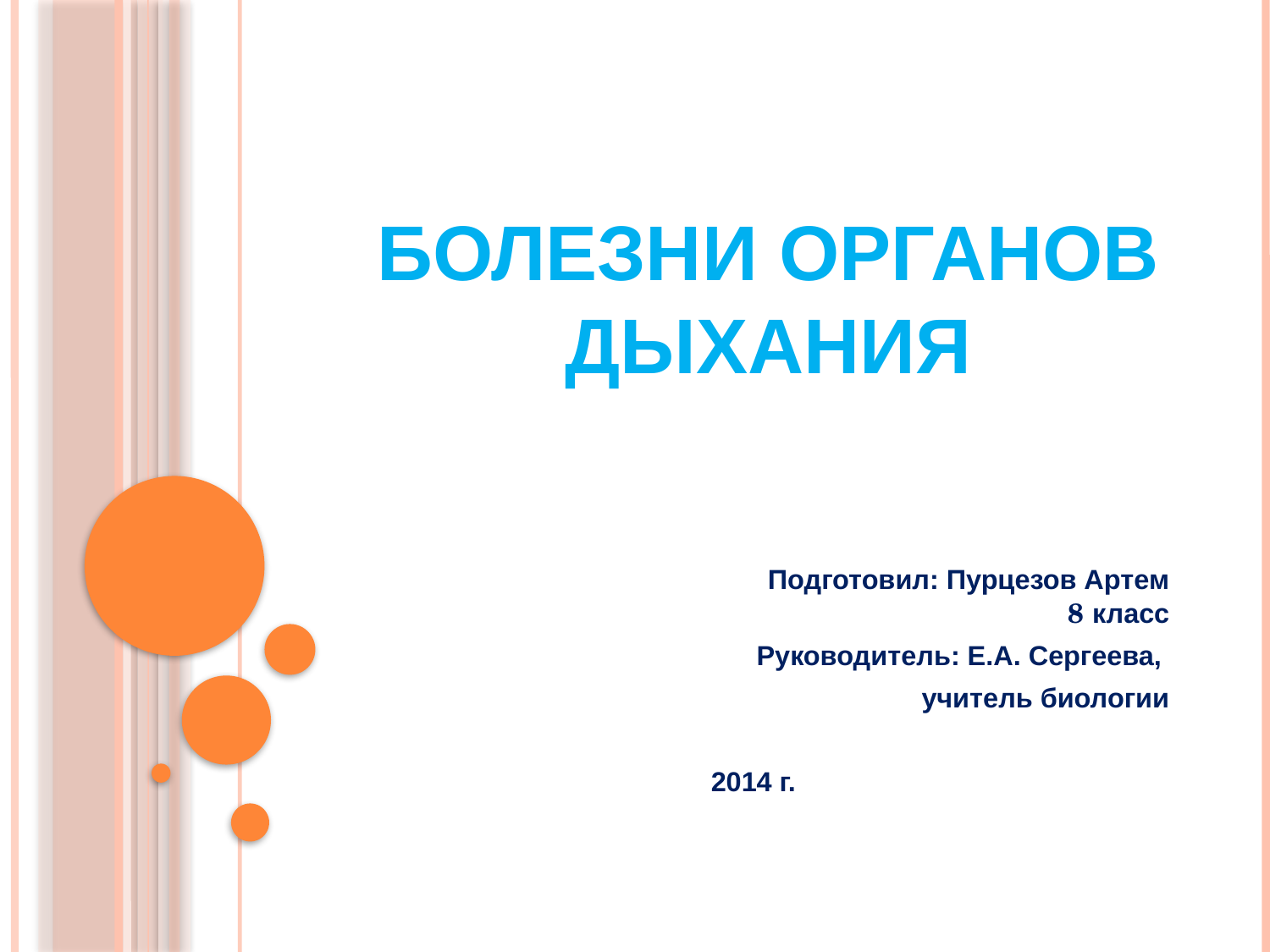

# Болезни органов дыхания
Подготовил: Пурцезов Артем
 8 класс
Руководитель: Е.А. Сергеева,
учитель биологии

2014 г.